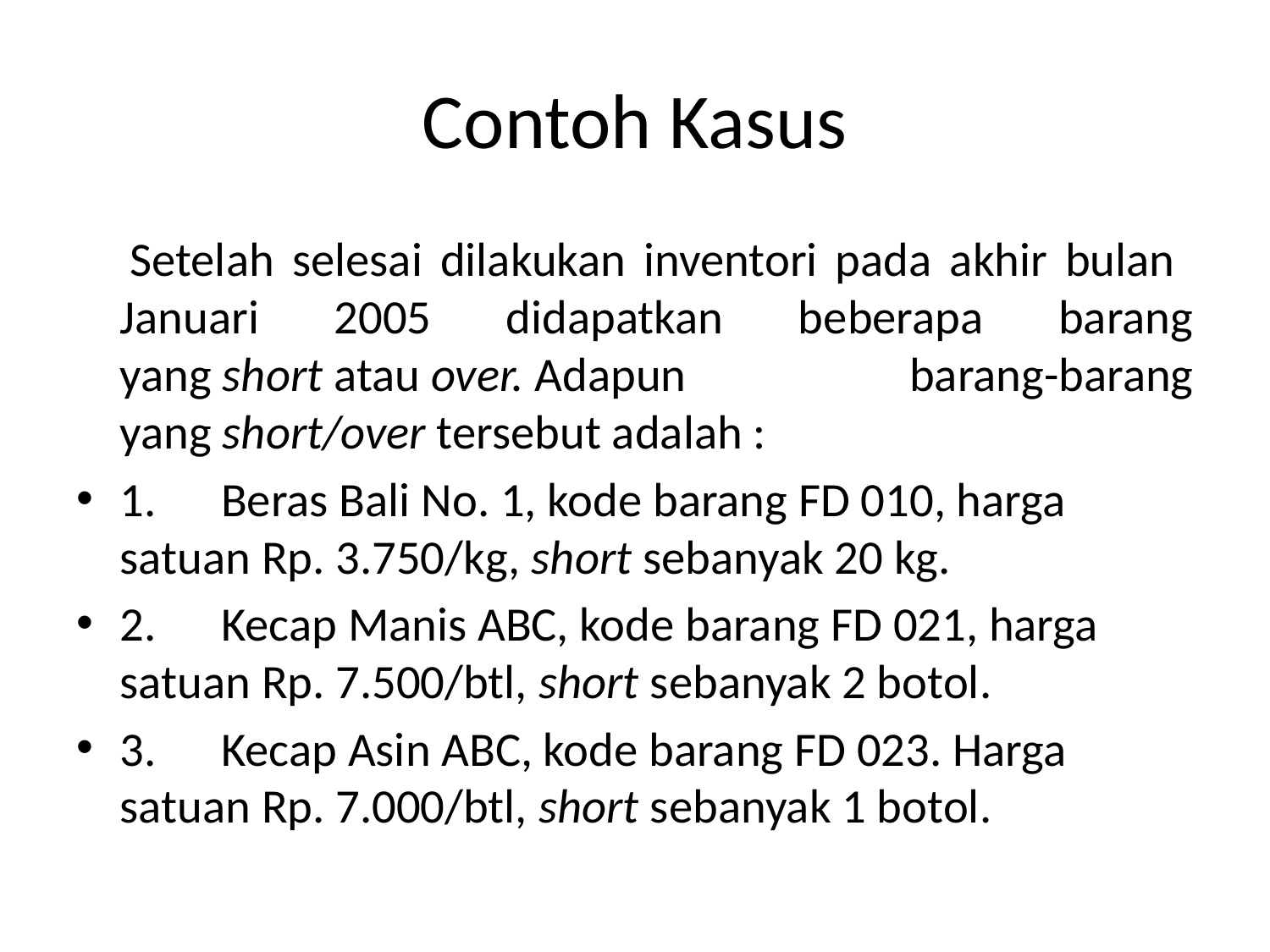

# Contoh Kasus
   Setelah selesai dilakukan inventori pada akhir bulan  Januari 2005 didapatkan beberapa barang yang short atau over. Adapun barang-barang yang short/over tersebut adalah :
1.      Beras Bali No. 1, kode barang FD 010, harga satuan Rp. 3.750/kg, short sebanyak 20 kg.
2.      Kecap Manis ABC, kode barang FD 021, harga satuan Rp. 7.500/btl, short sebanyak 2 botol.
3.      Kecap Asin ABC, kode barang FD 023. Harga satuan Rp. 7.000/btl, short sebanyak 1 botol.